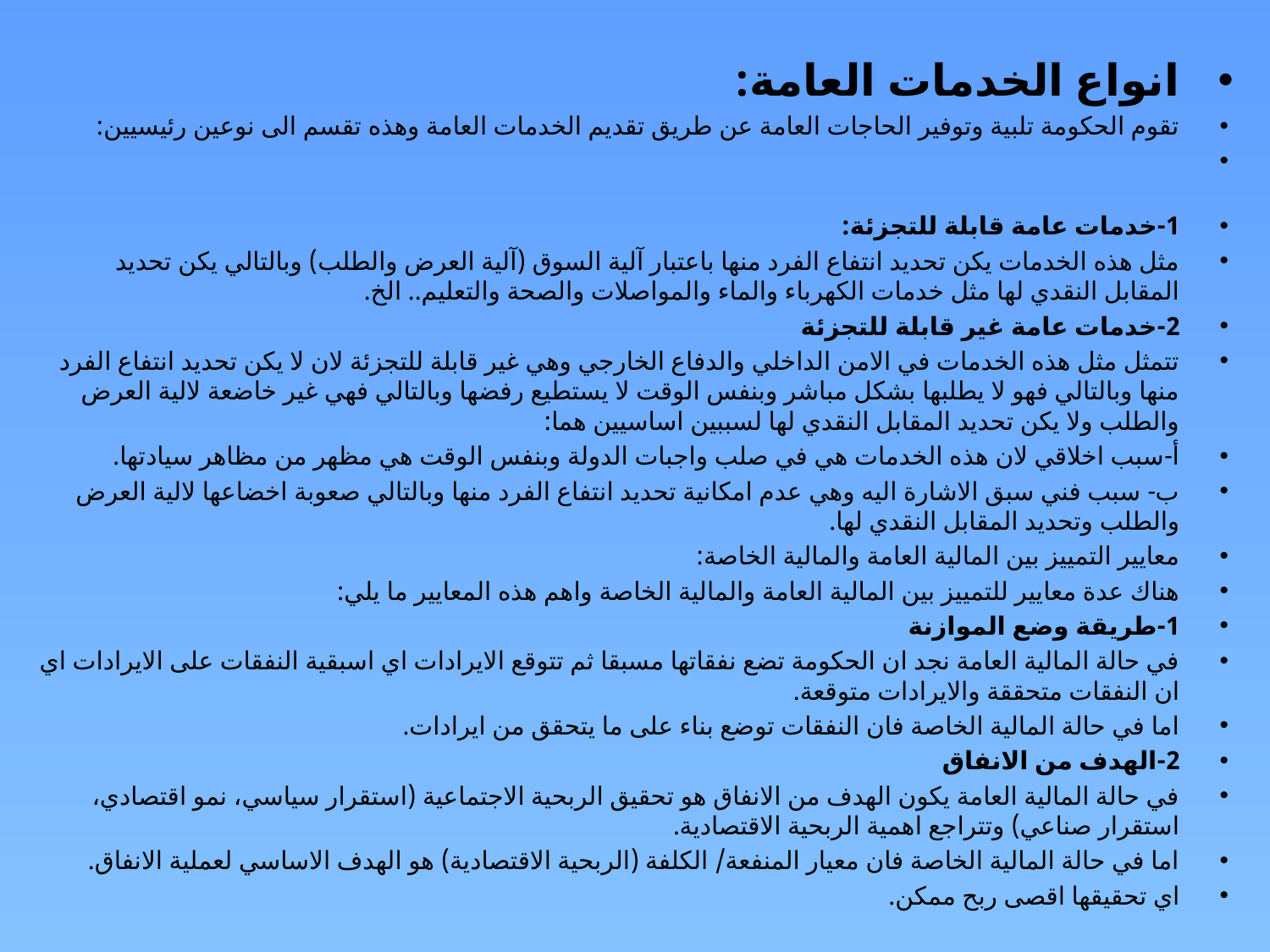

انواع الخدمات العامة:
تقوم الحكومة تلبية وتوفير الحاجات العامة عن طريق تقديم الخدمات العامة وهذه تقسم الى نوعين رئيسيين:

1-خدمات عامة قابلة للتجزئة:
مثل هذه الخدمات يكن تحديد انتفاع الفرد منها باعتبار آلية السوق (آلية العرض والطلب) وبالتالي يكن تحديد المقابل النقدي لها مثل خدمات الكهرباء والماء والمواصلات والصحة والتعليم.. الخ.
2-خدمات عامة غير قابلة للتجزئة
تتمثل مثل هذه الخدمات في الامن الداخلي والدفاع الخارجي وهي غير قابلة للتجزئة لان لا يكن تحديد انتفاع الفرد منها وبالتالي فهو لا يطلبها بشكل مباشر وبنفس الوقت لا يستطيع رفضها وبالتالي فهي غير خاضعة لالية العرض والطلب ولا يكن تحديد المقابل النقدي لها لسببين اساسيين هما:
أ-سبب اخلاقي لان هذه الخدمات هي في صلب واجبات الدولة وبنفس الوقت هي مظهر من مظاهر سيادتها.
ب- سبب فني سبق الاشارة اليه وهي عدم امكانية تحديد انتفاع الفرد منها وبالتالي صعوبة اخضاعها لالية العرض والطلب وتحديد المقابل النقدي لها.
معايير التمييز بين المالية العامة والمالية الخاصة:
هناك عدة معايير للتمييز بين المالية العامة والمالية الخاصة واهم هذه المعايير ما يلي:
1-طريقة وضع الموازنة
في حالة المالية العامة نجد ان الحكومة تضع نفقاتها مسبقا ثم تتوقع الايرادات اي اسبقية النفقات على الايرادات اي ان النفقات متحققة والايرادات متوقعة.
اما في حالة المالية الخاصة فان النفقات توضع بناء على ما يتحقق من ايرادات.
2-الهدف من الانفاق
في حالة المالية العامة يكون الهدف من الانفاق هو تحقيق الربحية الاجتماعية (استقرار سياسي، نمو اقتصادي، استقرار صناعي) وتتراجع اهمية الربحية الاقتصادية.
اما في حالة المالية الخاصة فان معيار المنفعة/ الكلفة (الربحية الاقتصادية) هو الهدف الاساسي لعملية الانفاق.
اي تحقيقها اقصى ربح ممكن.